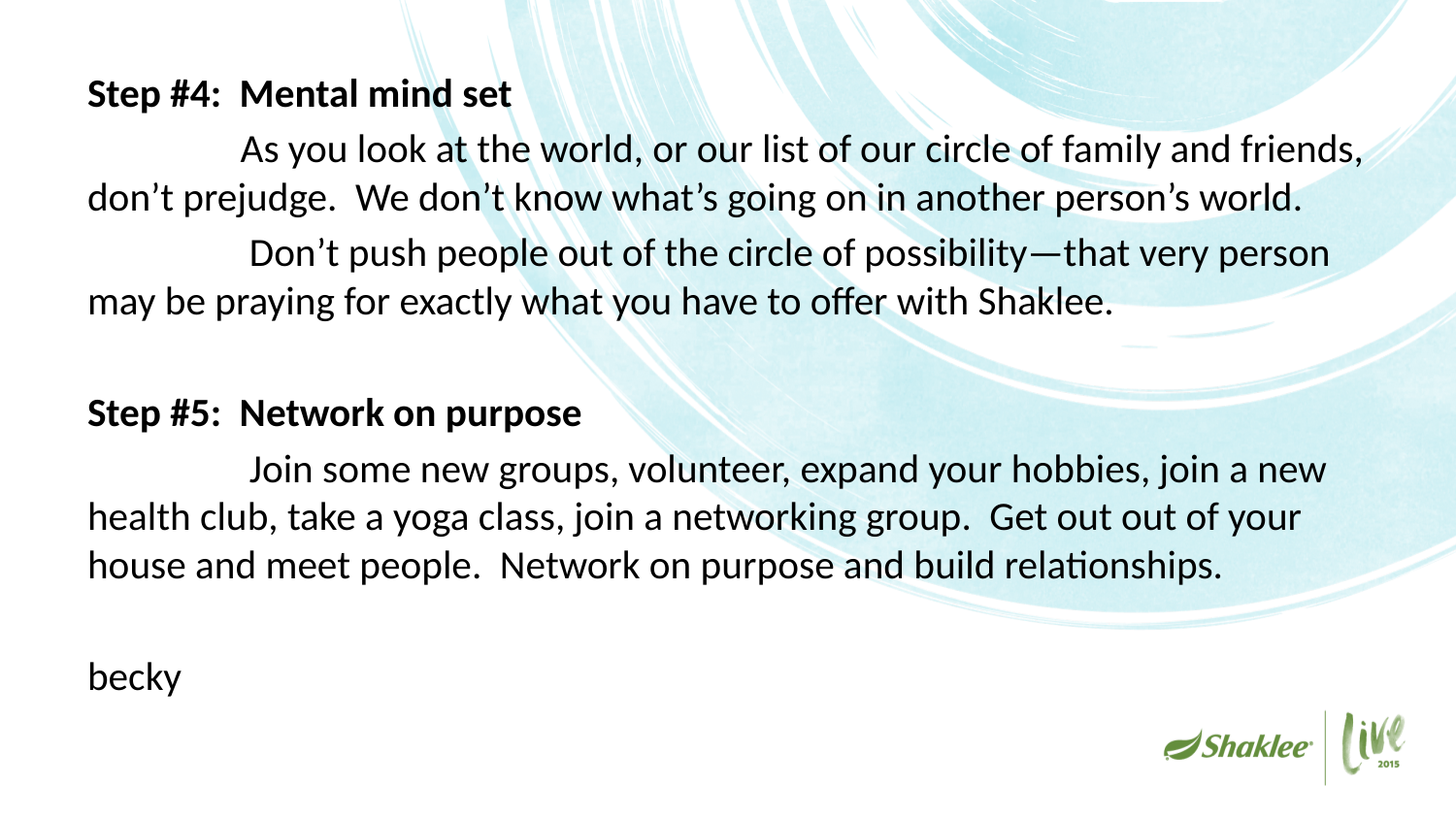

Step #4:  Mental mind set
	 As you look at the world, or our list of our circle of family and friends, don’t prejudge.  We don’t know what’s going on in another person’s world.
 	  Don’t push people out of the circle of possibility—that very person may be praying for exactly what you have to offer with Shaklee.

Step #5:  Network on purpose
	  Join some new groups, volunteer, expand your hobbies, join a new health club, take a yoga class, join a networking group.  Get out out of your house and meet people.  Network on purpose and build relationships.

becky